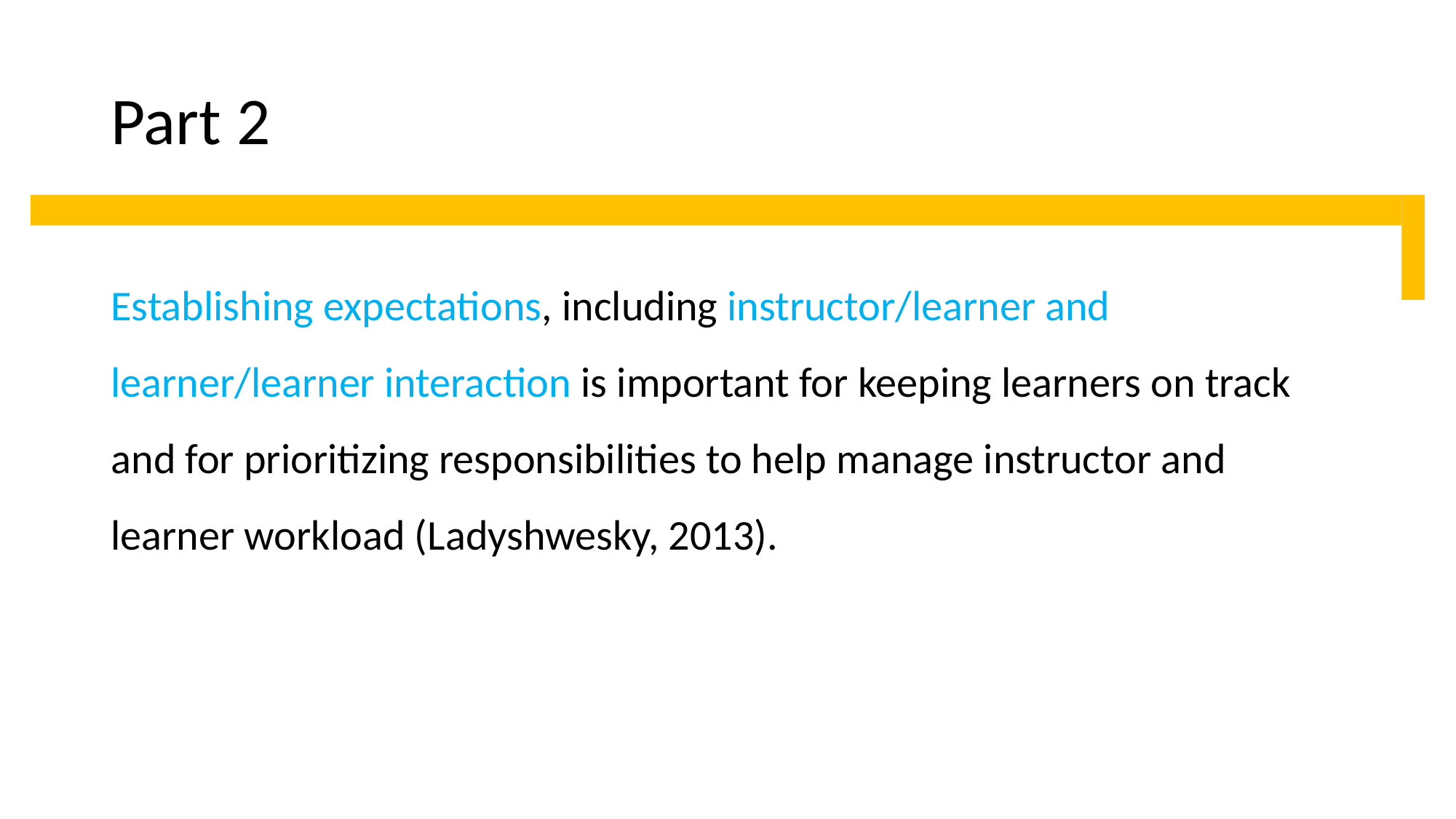

# Part 2

Establishing expectations, including instructor/learner and learner/learner interaction is important for keeping learners on track and for prioritizing responsibilities to help manage instructor and learner workload (Ladyshwesky, 2013).